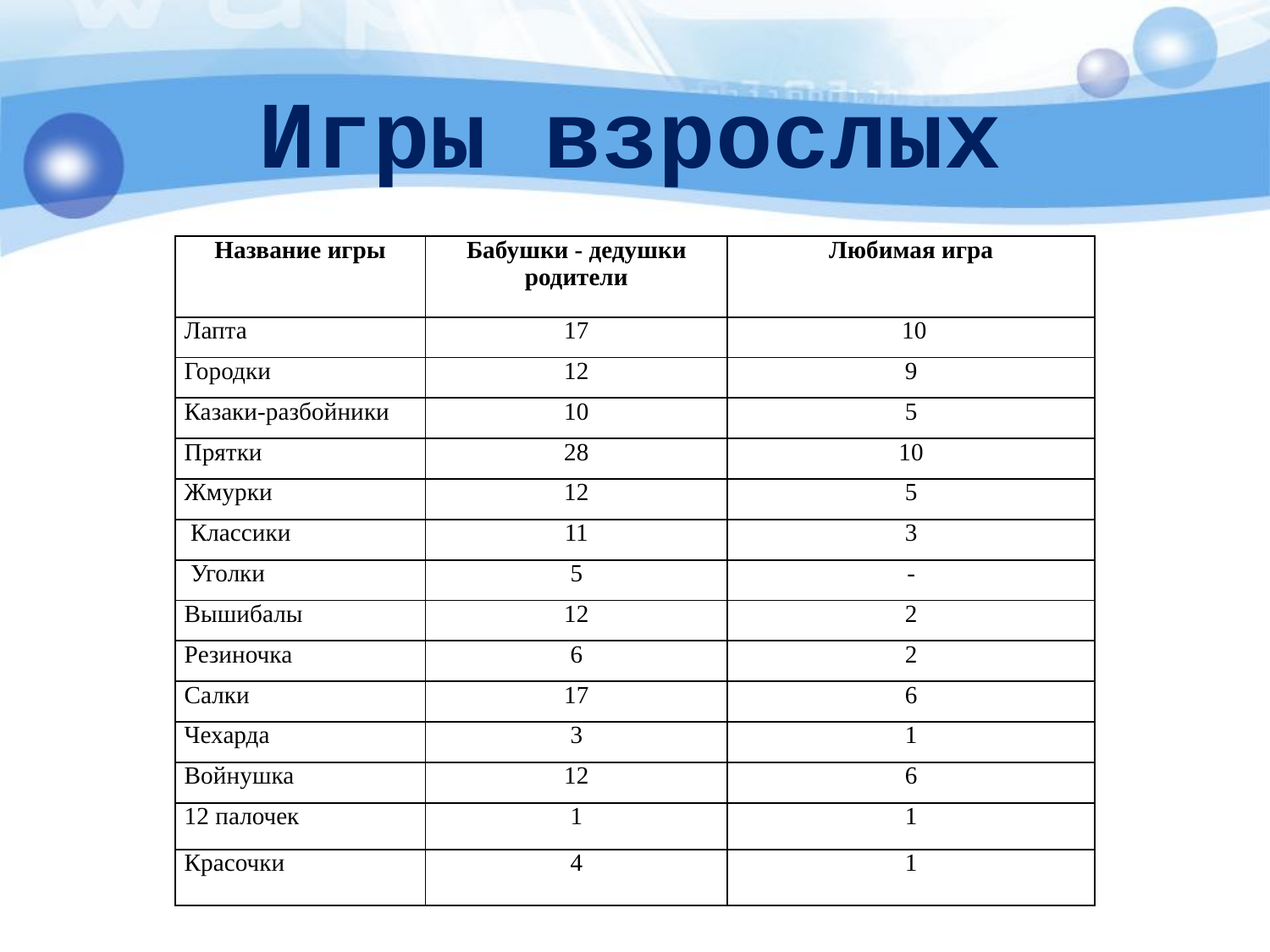

Игры взрослых
| Название игры | Бабушки - дедушки родители | Любимая игра |
| --- | --- | --- |
| Лапта | 17 | 10 |
| Городки | 12 | 9 |
| Казаки-разбойники | 10 | 5 |
| Прятки | 28 | 10 |
| Жмурки | 12 | 5 |
| Классики | 11 | 3 |
| Уголки | 5 | - |
| Вышибалы | 12 | 2 |
| Резиночка | 6 | 2 |
| Салки | 17 | 6 |
| Чехарда | 3 | 1 |
| Войнушка | 12 | 6 |
| 12 палочек | 1 | 1 |
| Красочки | 4 | 1 |

5
6